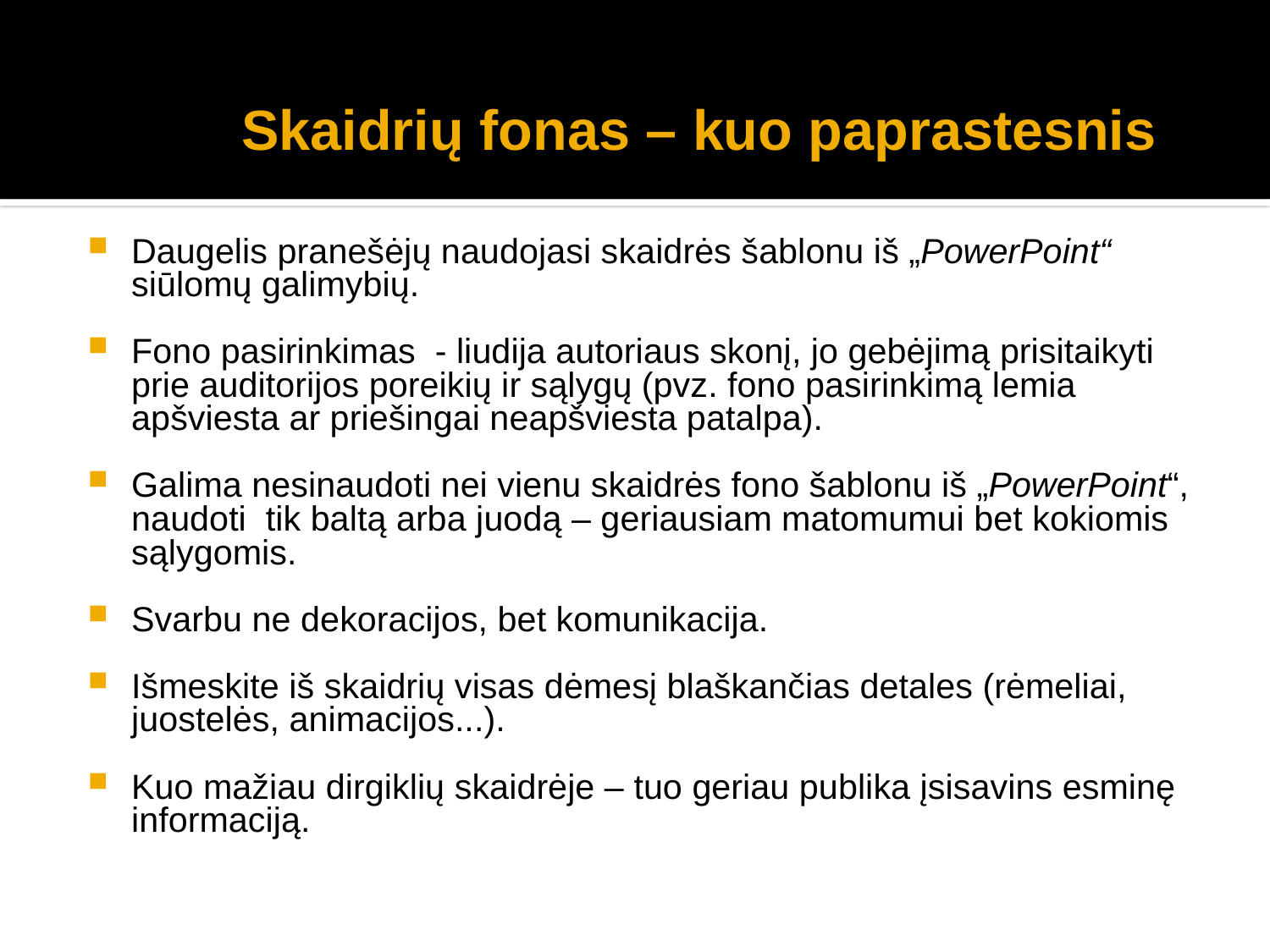

# Skaidrių fonas – kuo paprastesnis

Daugelis pranešėjų naudojasi skaidrės šablonu iš „PowerPoint“ siūlomų galimybių.

Fono pasirinkimas  - liudija autoriaus skonį, jo gebėjimą prisitaikyti prie auditorijos poreikių ir sąlygų (pvz. fono pasirinkimą lemia apšviesta ar priešingai neapšviesta patalpa).

Galima nesinaudoti nei vienu skaidrės fono šablonu iš „PowerPoint“, naudoti  tik baltą arba juodą – geriausiam matomumui bet kokiomis sąlygomis.

Svarbu ne dekoracijos, bet komunikacija.

Išmeskite iš skaidrių visas dėmesį blaškančias detales (rėmeliai, juostelės, animacijos...).

Kuo mažiau dirgiklių skaidrėje – tuo geriau publika įsisavins esminę informaciją.